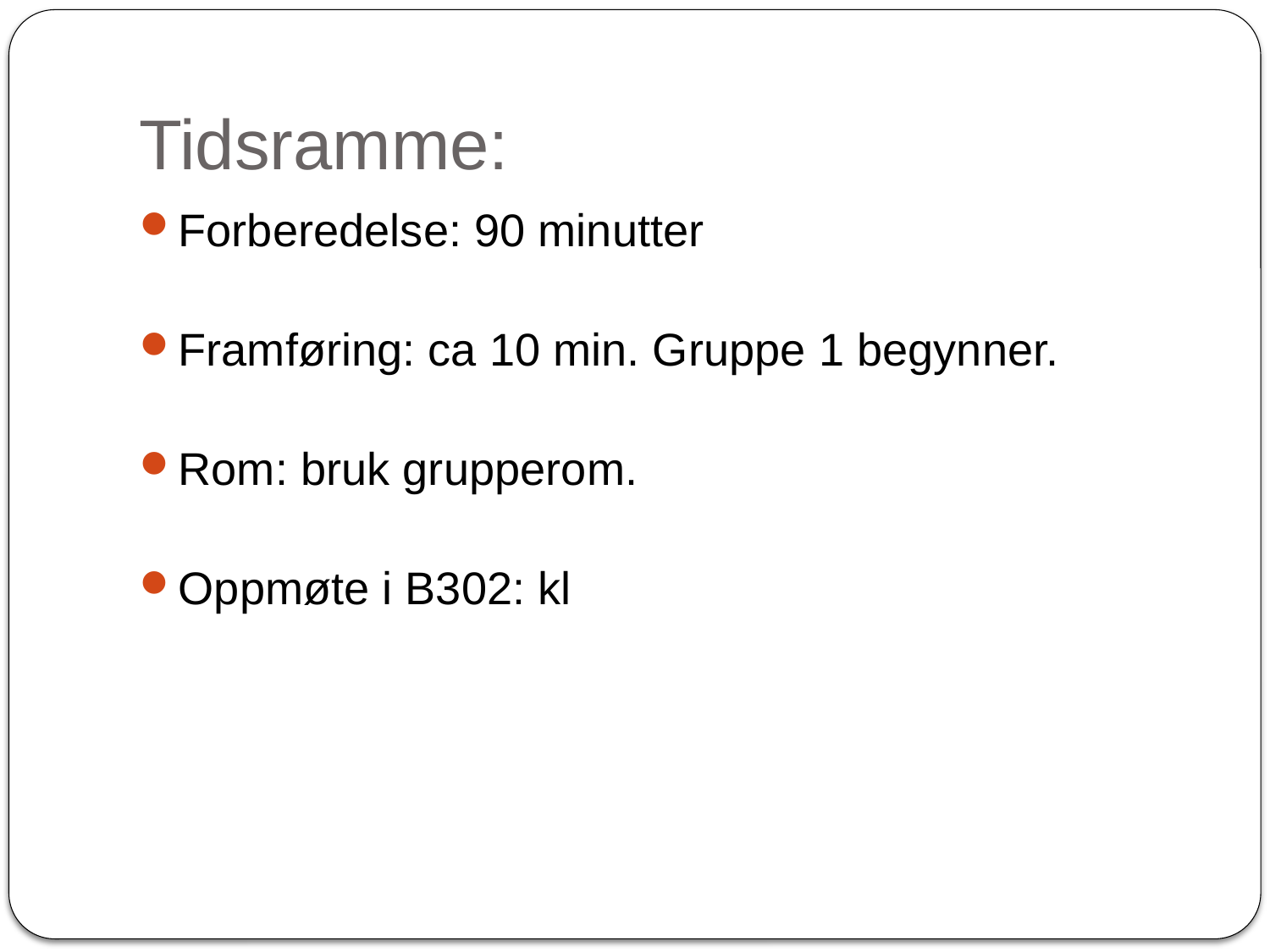

# Tidsramme:
Forberedelse: 90 minutter

Framføring: ca 10 min. Gruppe 1 begynner.

Rom: bruk grupperom.

Oppmøte i B302: kl